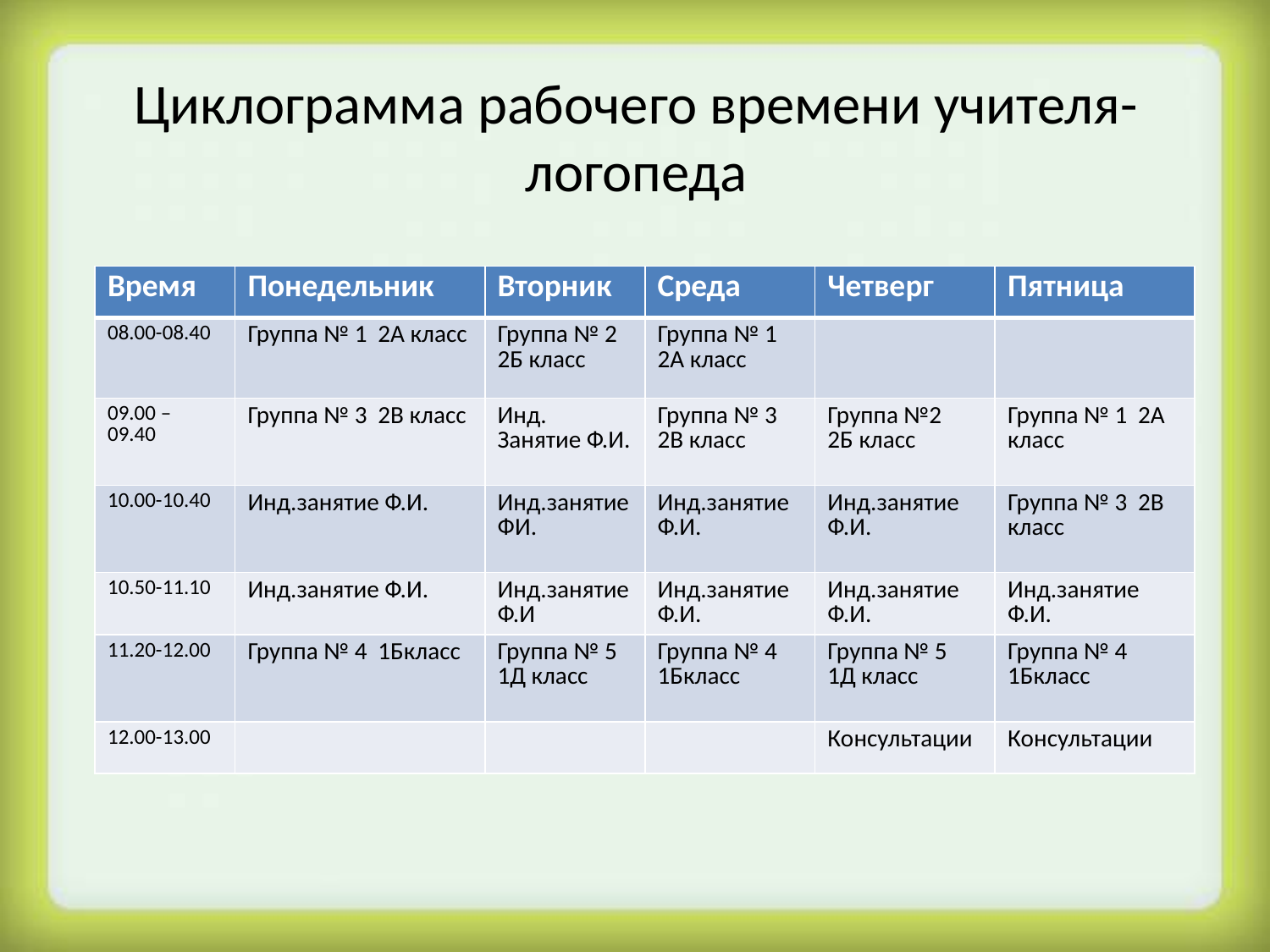

# Циклограмма рабочего времени учителя-логопеда
| Время | Понедельник | Вторник | Среда | Четверг | Пятница |
| --- | --- | --- | --- | --- | --- |
| 08.00-08.40 | Группа № 1 2А класс | Группа № 2 2Б класс | Группа № 1 2А класс |  |  |
| 09.00 – 09.40 | Группа № 3 2В класс | Инд. Занятие Ф.И. | Группа № 3 2В класс | Группа №2 2Б класс | Группа № 1 2А класс |
| 10.00-10.40 | Инд.занятие Ф.И. | Инд.занятие ФИ. | Инд.занятие Ф.И. | Инд.занятие Ф.И. | Группа № 3 2В класс |
| 10.50-11.10 | Инд.занятие Ф.И. | Инд.занятие Ф.И | Инд.занятие Ф.И. | Инд.занятие Ф.И. | Инд.занятие Ф.И. |
| 11.20-12.00 | Группа № 4 1Бкласс | Группа № 5 1Д класс | Группа № 4 1Бкласс | Группа № 5 1Д класс | Группа № 4 1Бкласс |
| 12.00-13.00 |  |  |  | Консультации | Консультации |